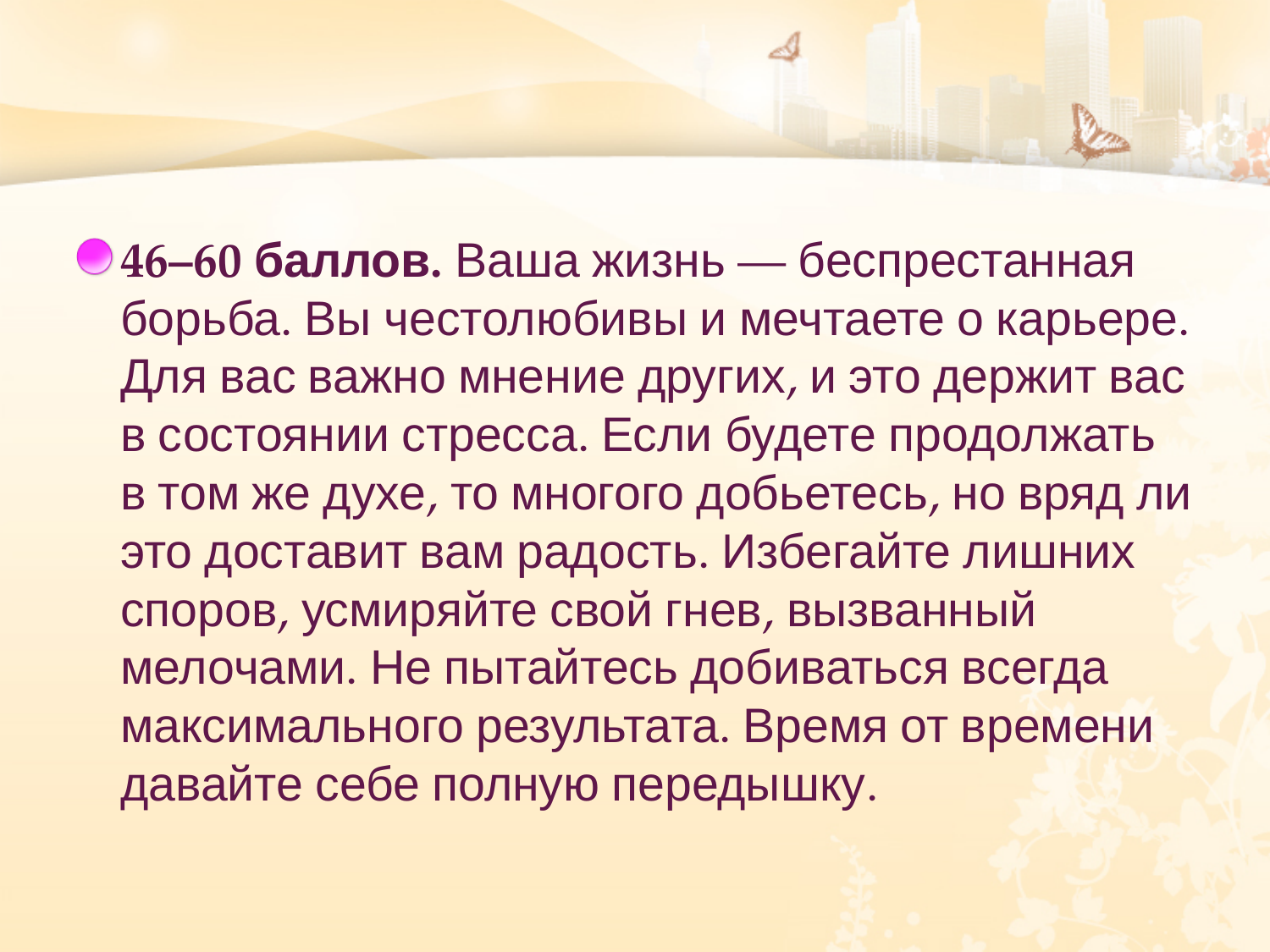

#
46–60 баллов. Ваша жизнь — беспрестанная борьба. Вы честолюбивы и мечтаете о карьере. Для вас важно мнение других, и это держит вас в состоянии стресса. Если будете продолжать в том же духе, то многого добьетесь, но вряд ли это доставит вам радость. Избегайте лишних споров, усмиряйте свой гнев, вызванный мелочами. Не пытайтесь добиваться всегда максимального результата. Время от времени давайте себе полную передышку.